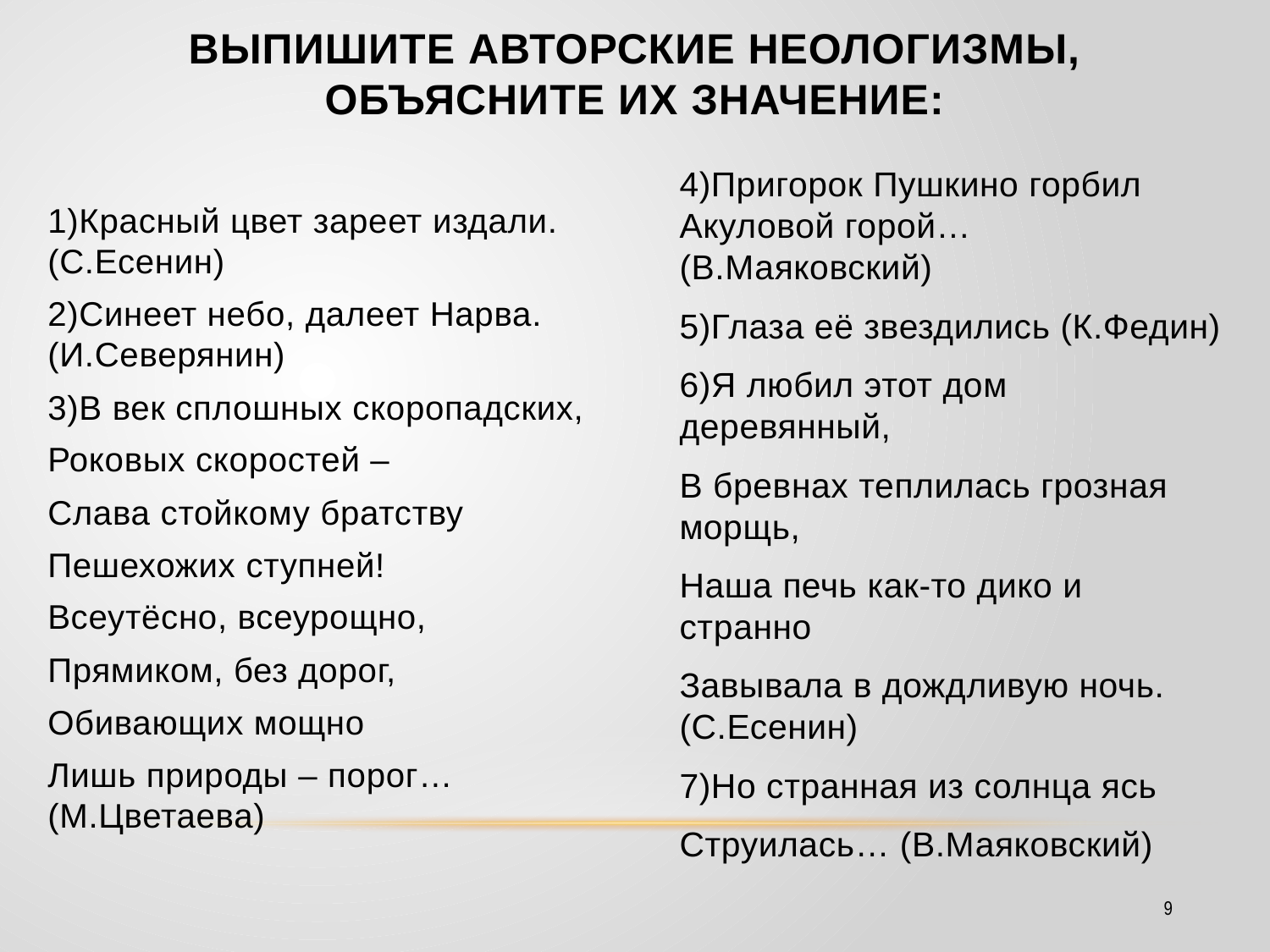

# Выпишите авторские неологизмы, объясните их значение:

1)Красный цвет зареет издали. (С.Есенин)
2)Синеет небо, далеет Нарва. (И.Северянин)
3)В век сплошных скоропадских,
Роковых скоростей –
Слава стойкому братству
Пешехожих ступней!
Всеутёсно, всеурощно,
Прямиком, без дорог,
Обивающих мощно
Лишь природы – порог… (М.Цветаева)

4)Пригорок Пушкино горбил Акуловой горой… (В.Маяковский)
5)Глаза её звездились (К.Федин)
6)Я любил этот дом деревянный,
В бревнах теплилась грозная морщь,
Наша печь как-то дико и странно
Завывала в дождливую ночь. (С.Есенин)
7)Но странная из солнца ясь
Струилась… (В.Маяковский)

9